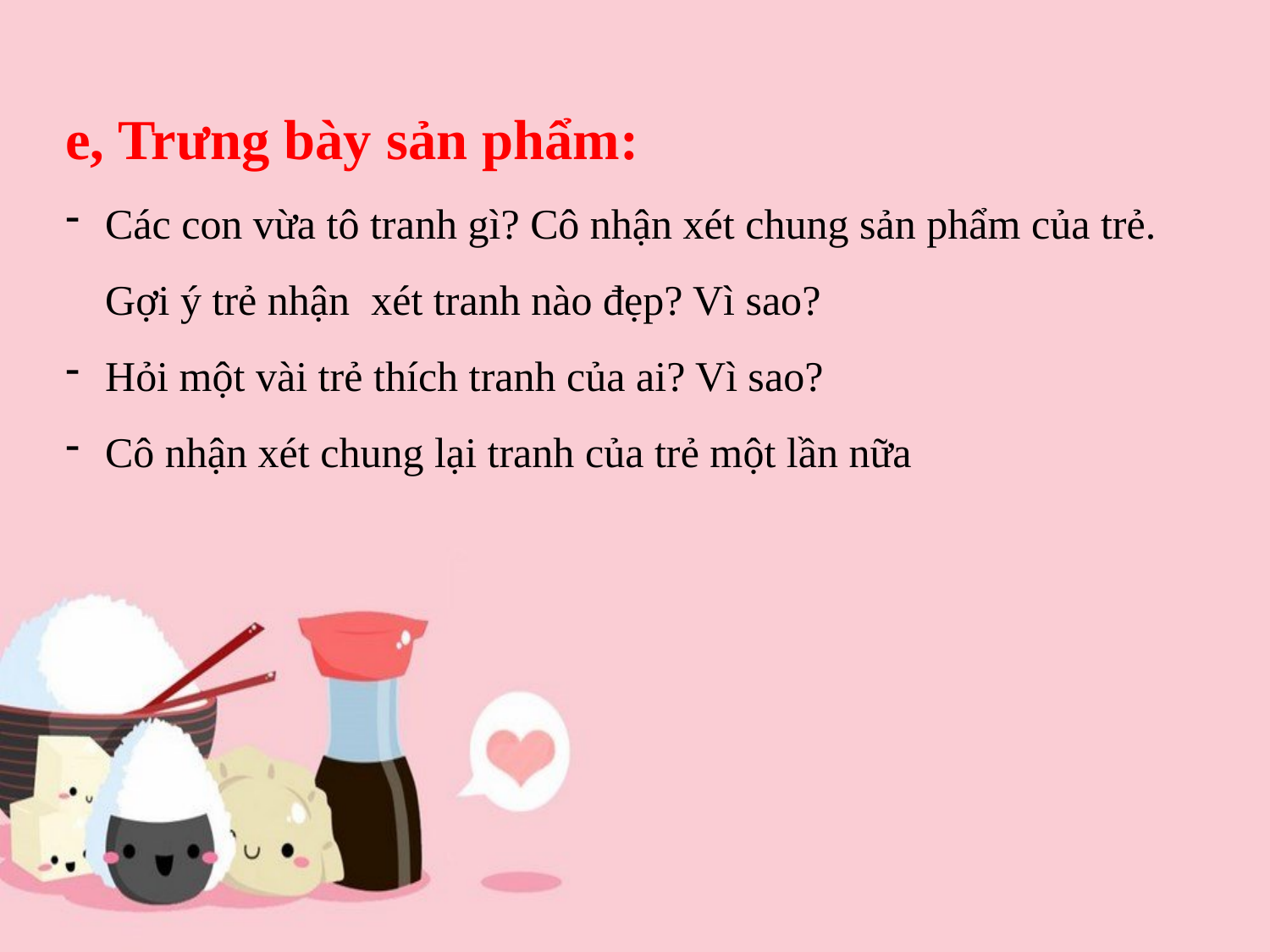

e, Trưng bày sản phẩm:
Các con vừa tô tranh gì? Cô nhận xét chung sản phẩm của trẻ. Gợi ý trẻ nhận  xét tranh nào đẹp? Vì sao?
Hỏi một vài trẻ thích tranh của ai? Vì sao?
Cô nhận xét chung lại tranh của trẻ một lần nữa